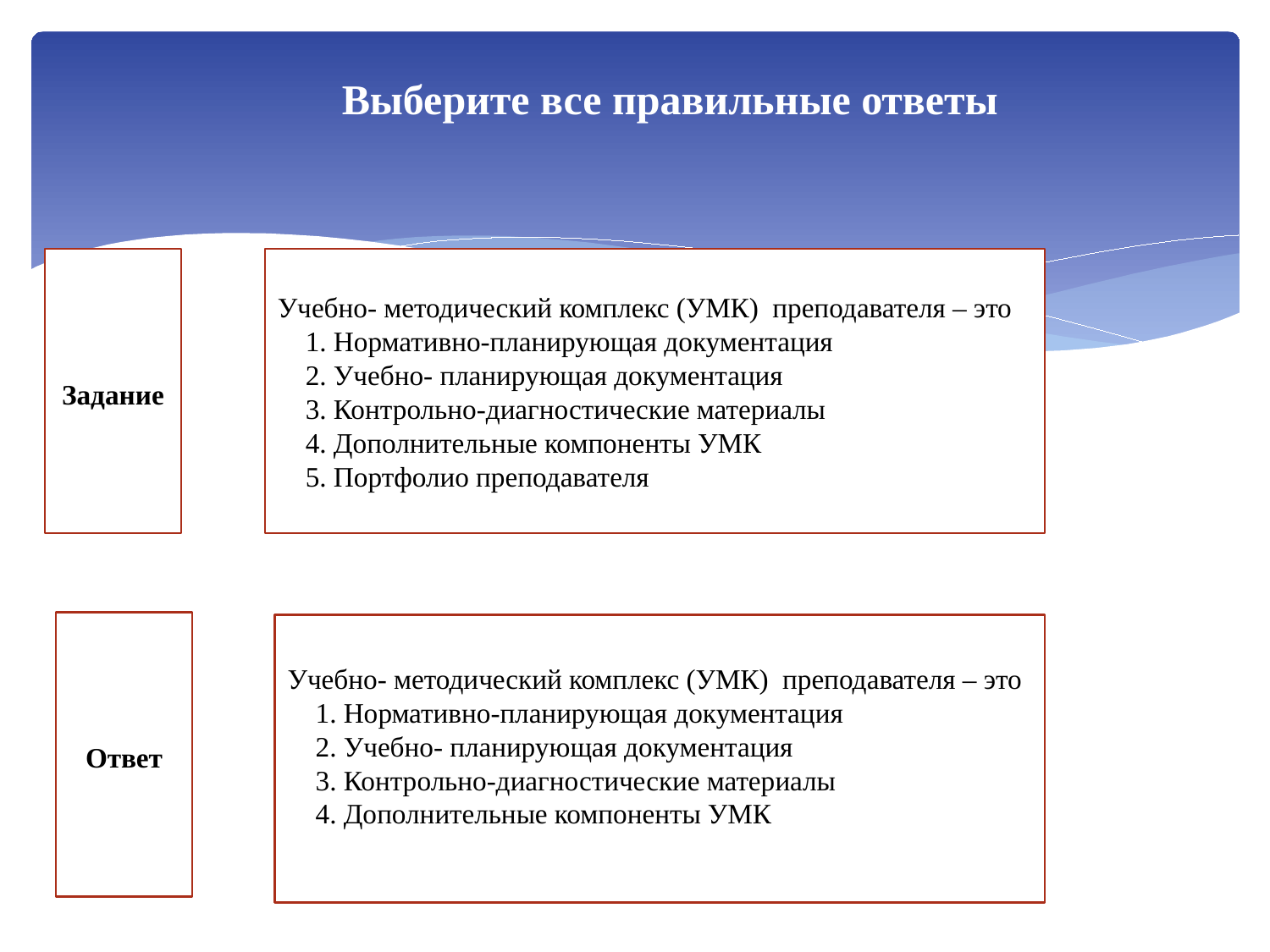

Выберите все правильные ответы
Задание
Учебно- методический комплекс (УМК)  преподавателя – это
    1. Нормативно-планирующая документация
    2. Учебно- планирующая документация
    3. Контрольно-диагностические материалы
    4. Дополнительные компоненты УМК
    5. Портфолио преподавателя
Ответ
Учебно- методический комплекс (УМК)  преподавателя – это
    1. Нормативно-планирующая документация
    2. Учебно- планирующая документация
    3. Контрольно-диагностические материалы
    4. Дополнительные компоненты УМК